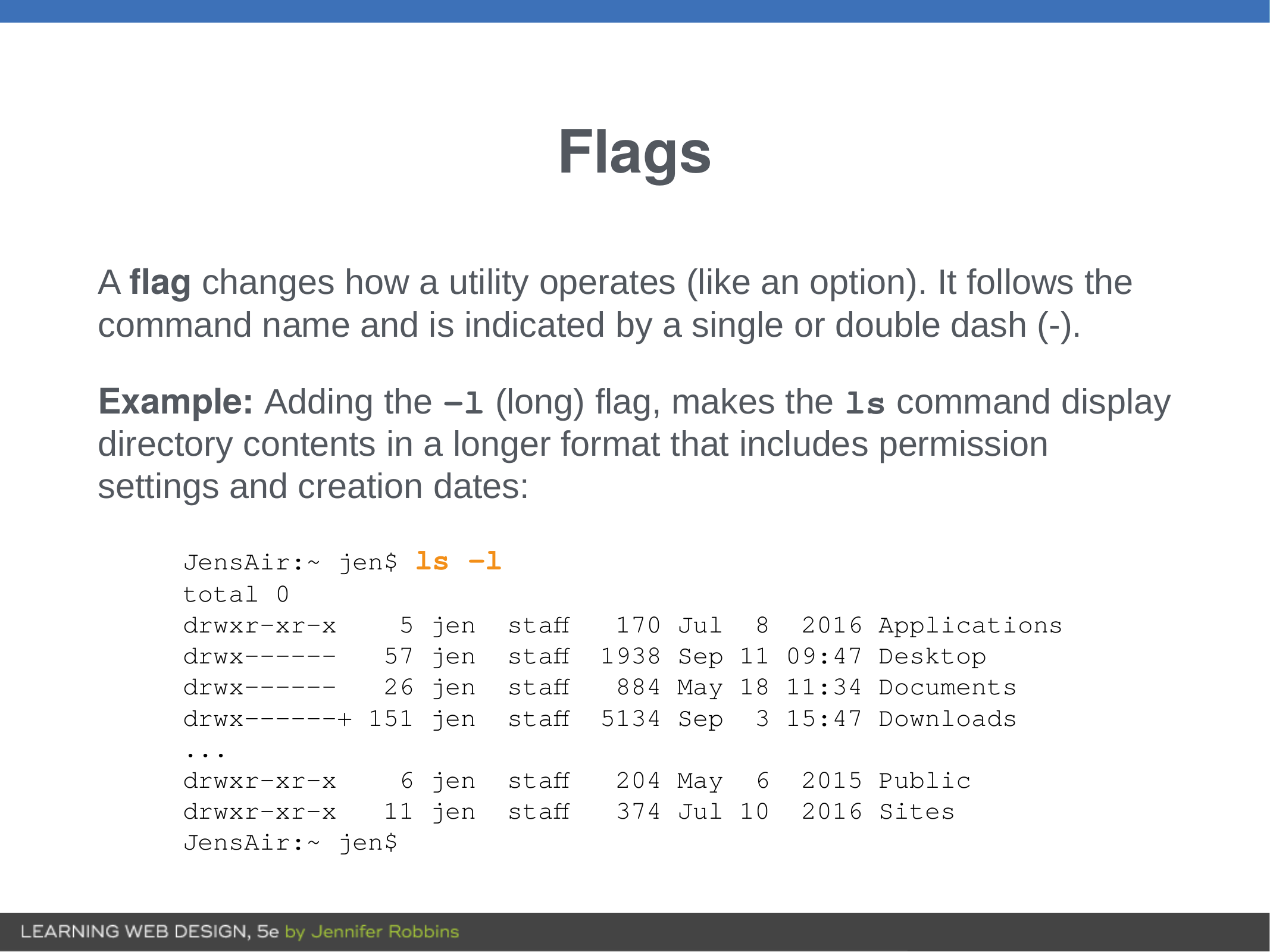

# Flags
A flag changes how a utility operates (like an option). It follows the command name and is indicated by a single or double dash (-).
Example: Adding the -l (long) flag, makes the ls command display directory contents in a longer format that includes permission settings and creation dates:
JensAir:~ jen$ ls -l
total 0
drwxr-xr-x    5 jen  staff   170 Jul  8  2016 Applications
drwx------   57 jen  staff  1938 Sep 11 09:47 Desktop
drwx------   26 jen  staff   884 May 18 11:34 Documents
drwx------+ 151 jen  staff  5134 Sep  3 15:47 Downloads
...
drwxr-xr-x    6 jen  staff   204 May  6  2015 Public
drwxr-xr-x   11 jen  staff   374 Jul 10  2016 Sites
JensAir:~ jen$